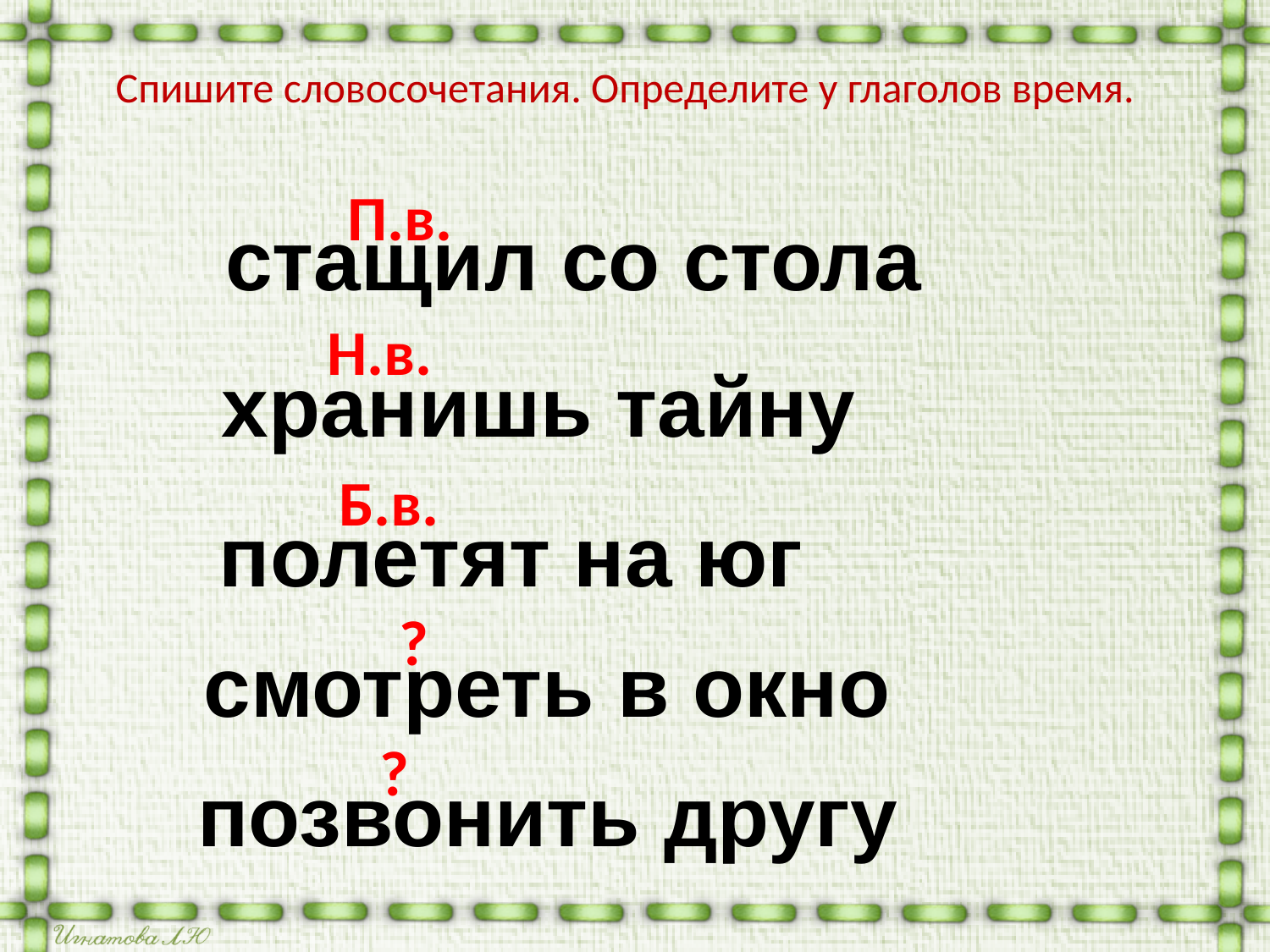

Спишите словосочетания. Определите у глаголов время.
П.в.
стащил со стола
Н.в.
хранишь тайну
Б.в.
полетят на юг
?
смотреть в окно
?
позвонить другу